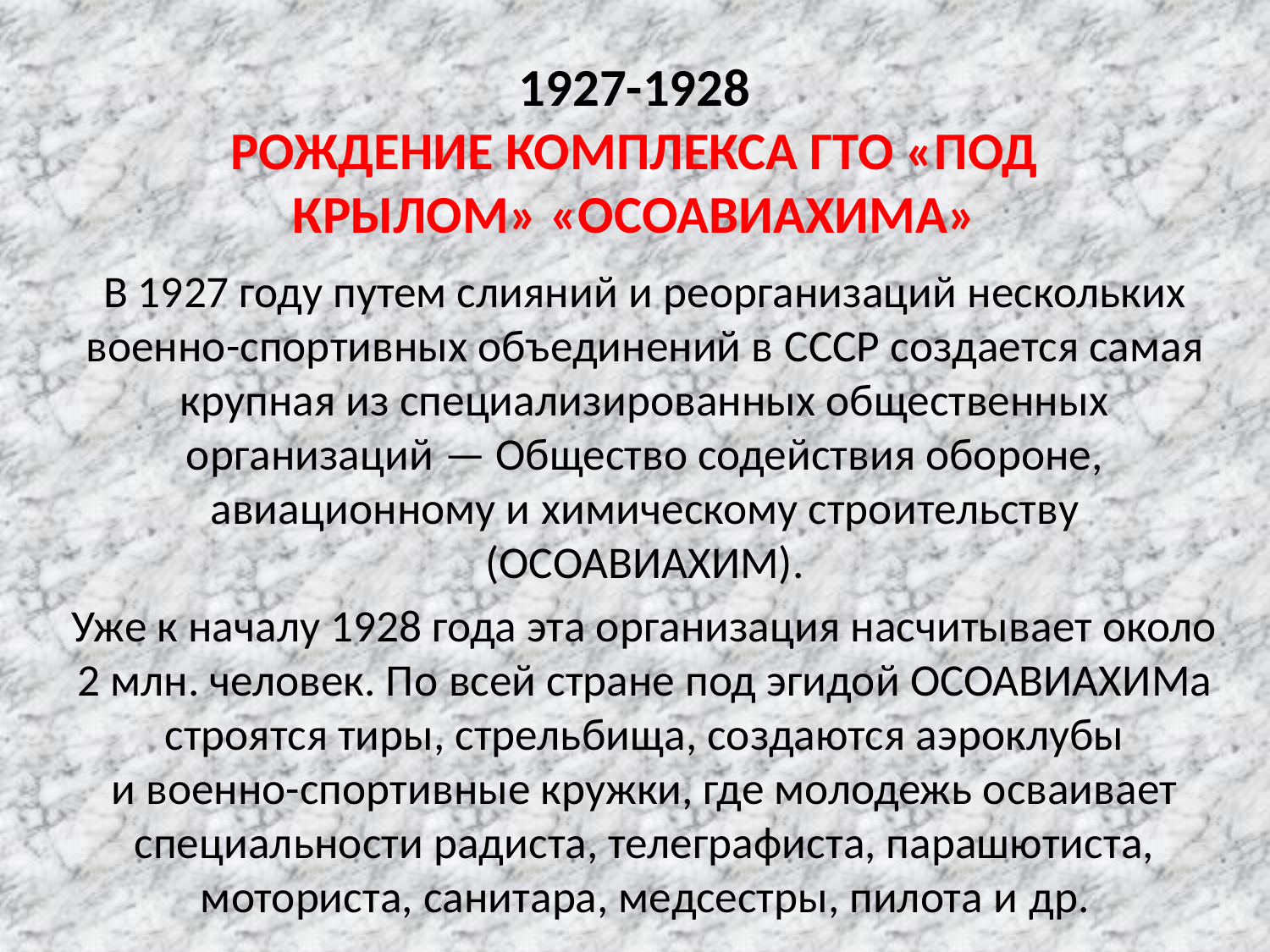

# 1927-1928 РОЖДЕНИЕ КОМПЛЕКСА ГТО «ПОД КРЫЛОМ» «ОСОАВИАХИМА»
В 1927 году путем слияний и реорганизаций нескольких военно-спортивных объединений в СССР создается самая крупная из специализированных общественных организаций — Общество содействия обороне, авиационному и химическому строительству (ОСОАВИАХИМ).
Уже к началу 1928 года эта организация насчитывает около 2 млн. человек. По всей стране под эгидой ОСОАВИАХИМа строятся тиры, стрельбища, создаются аэроклубы и военно-спортивные кружки, где молодежь осваивает специальности радиста, телеграфиста, парашютиста, моториста, санитара, медсестры, пилота и др.